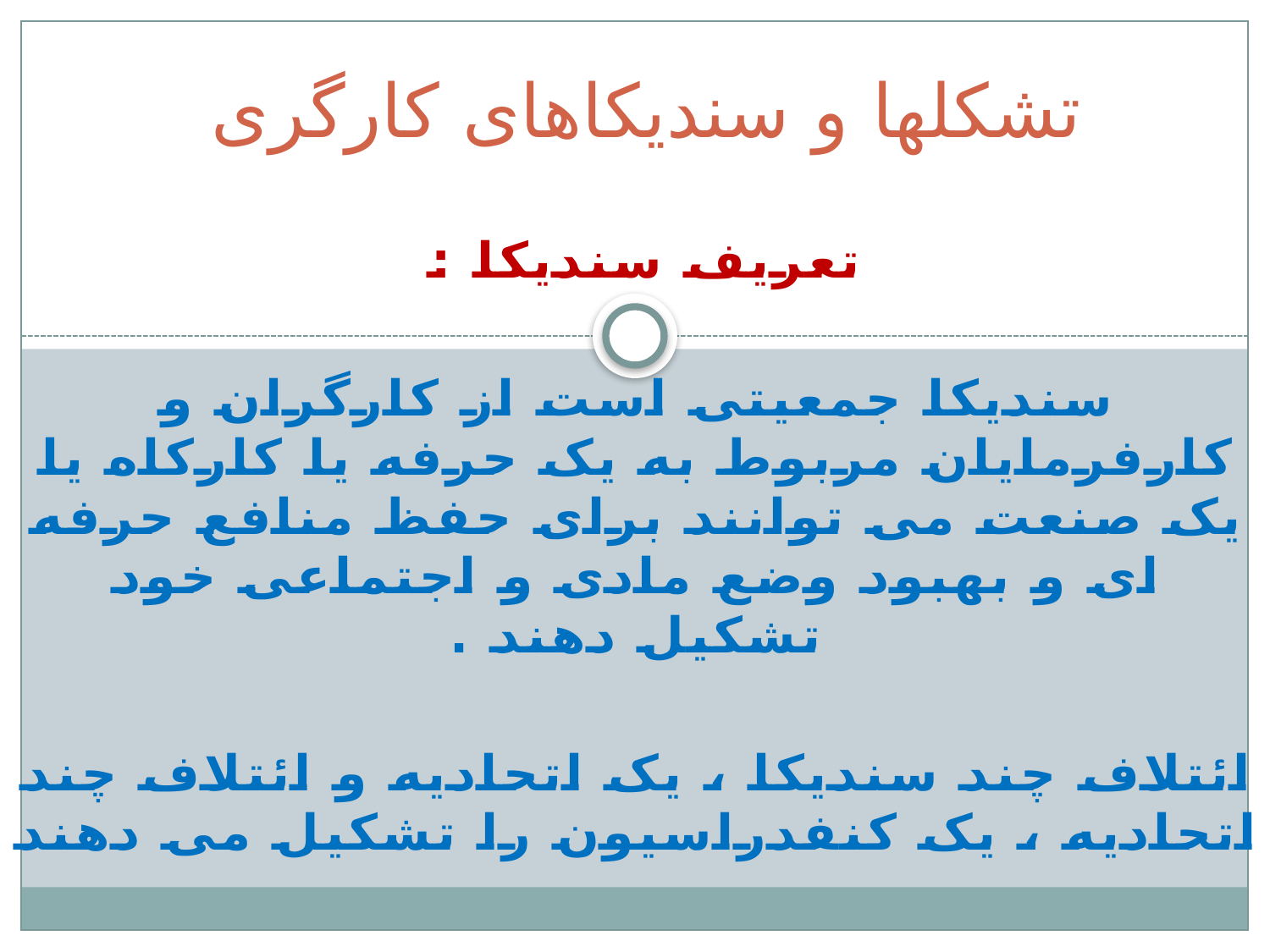

# تشکلها و سندیکاهای کارگری
تعریف سندیکا :

سندیکا جمعیتی است از کارگران و کارفرمایان مربوط به یک حرفه یا کارکاه یا یک صنعت می توانند برای حفظ منافع حرفه ای و بهبود وضع مادی و اجتماعی خود تشکیل دهند .

ائتلاف چند سندیکا ، یک اتحادیه و ائتلاف چند اتحادیه ، یک کنفدراسیون را تشکیل می دهند